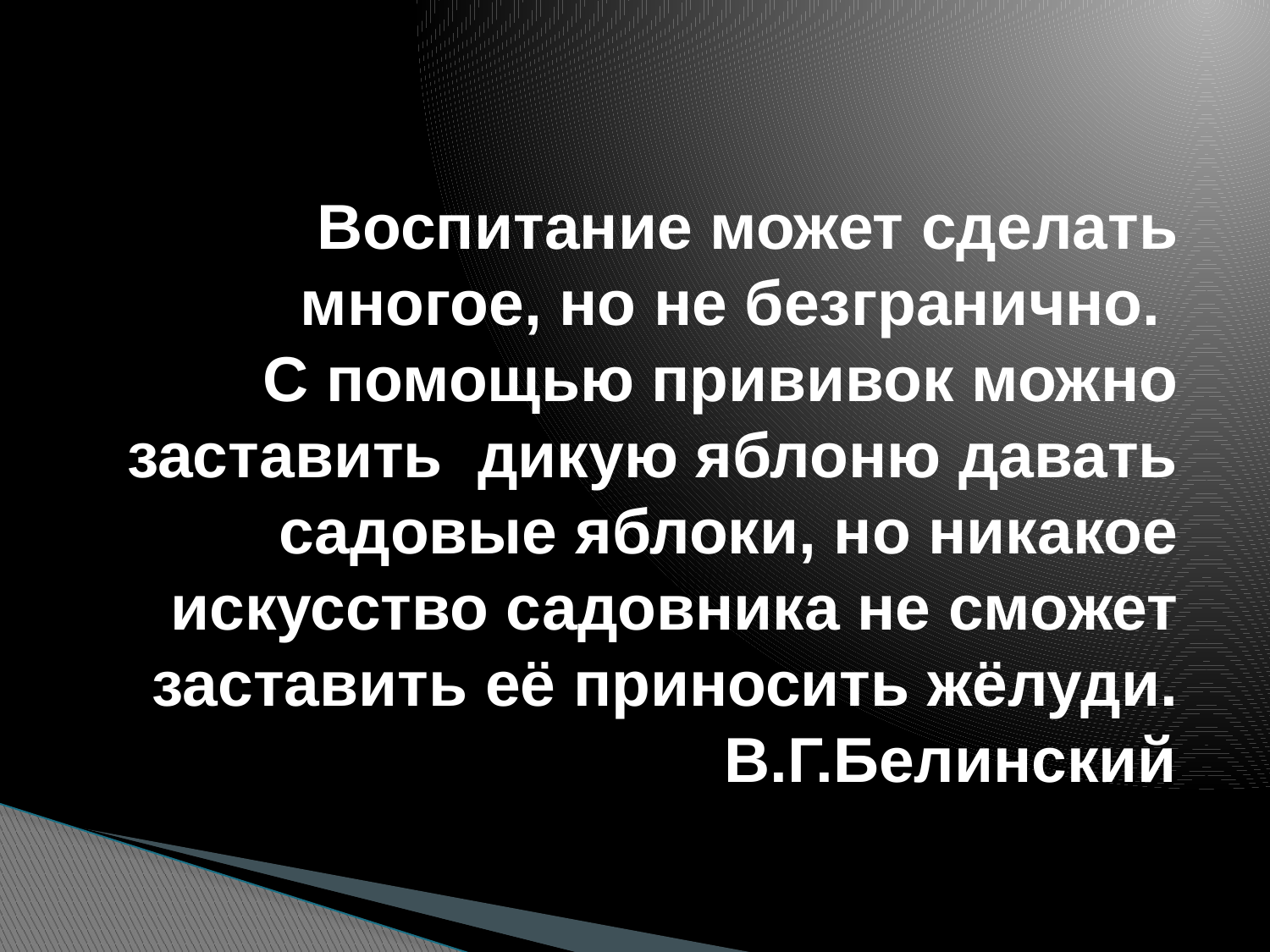

# Воспитание может сделать многое, но не безгранично. С помощью прививок можно заставить  дикую яблоню давать садовые яблоки, но никакое искусство садовника не сможет заставить её приносить жёлуди. В.Г.Белинский